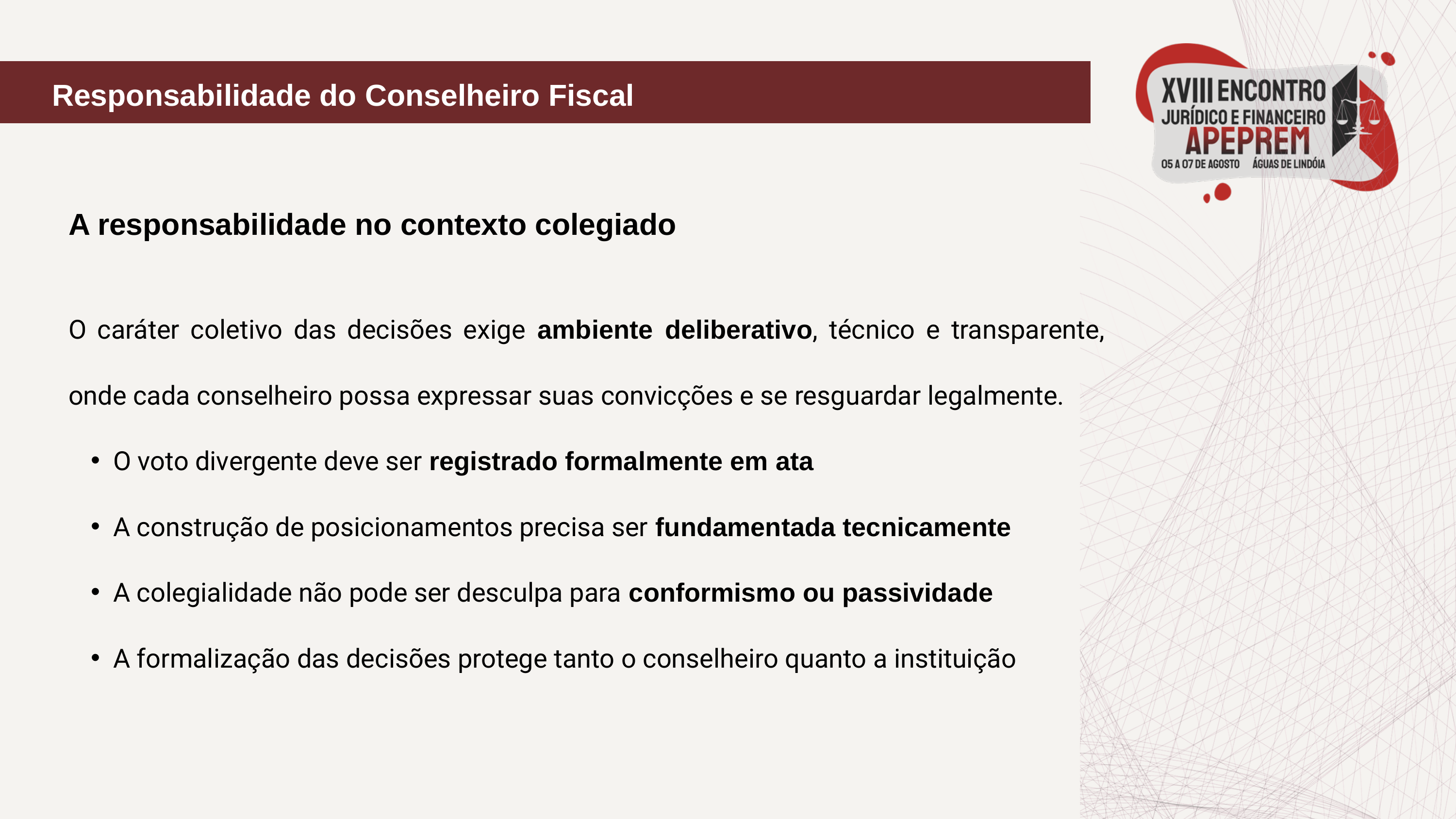

Responsabilidade do Conselheiro Fiscal
A responsabilidade no contexto colegiado
O caráter coletivo das decisões exige ambiente deliberativo, técnico e transparente, onde cada conselheiro possa expressar suas convicções e se resguardar legalmente.
O voto divergente deve ser registrado formalmente em ata
A construção de posicionamentos precisa ser fundamentada tecnicamente
A colegialidade não pode ser desculpa para conformismo ou passividade
A formalização das decisões protege tanto o conselheiro quanto a instituição